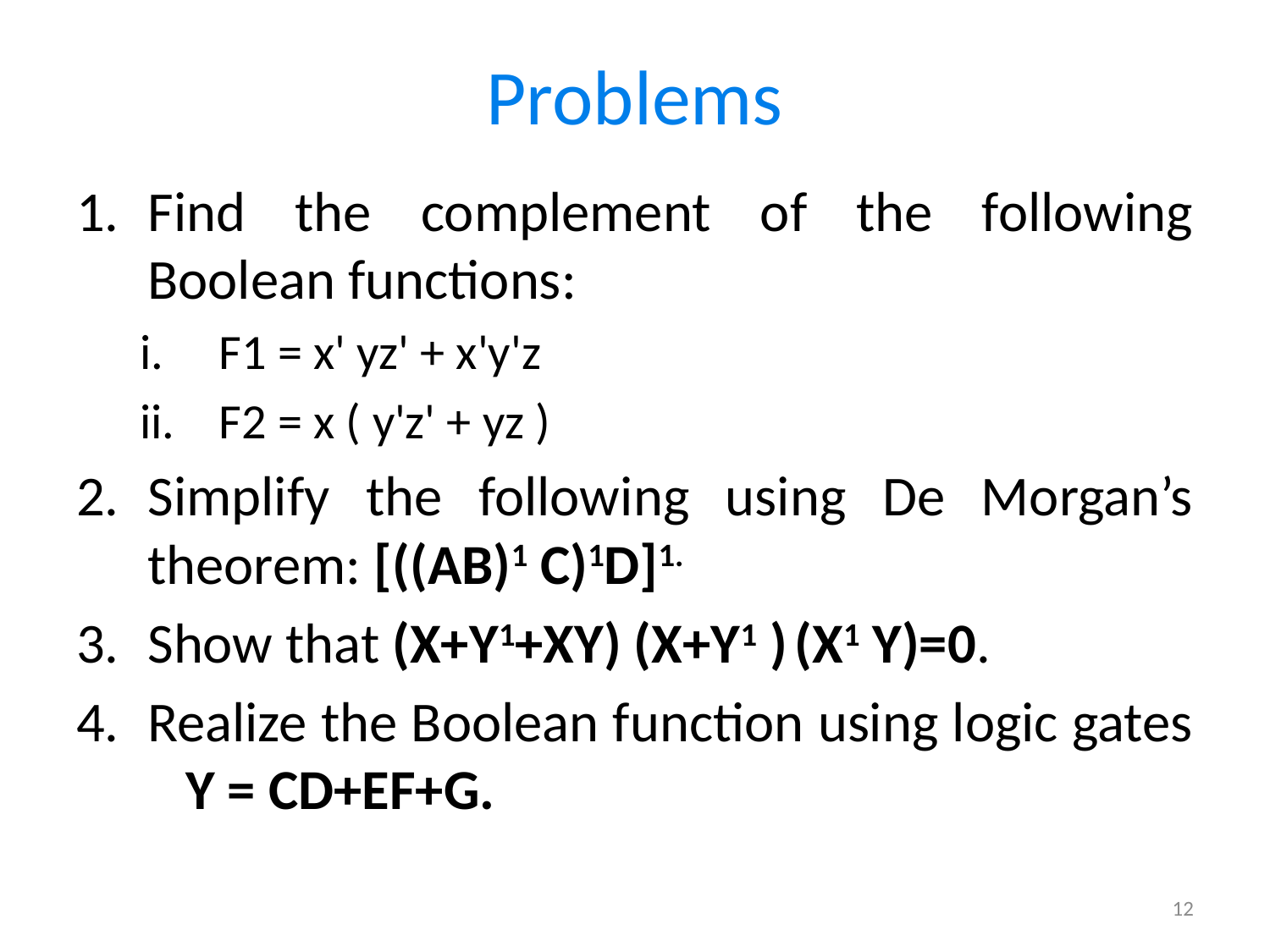

# Problems
Find the complement of the following Boolean functions:
F1 = x' yz' + x'y'z
F2 = x ( y'z' + yz )
Simplify the following using De Morgan’s theorem: [((AB)1 C)1D]1.
Show that (X+Y1+XY) (X+Y1 ) (X1 Y)=0.
Realize the Boolean function using logic gates    Y = CD+EF+G.

12